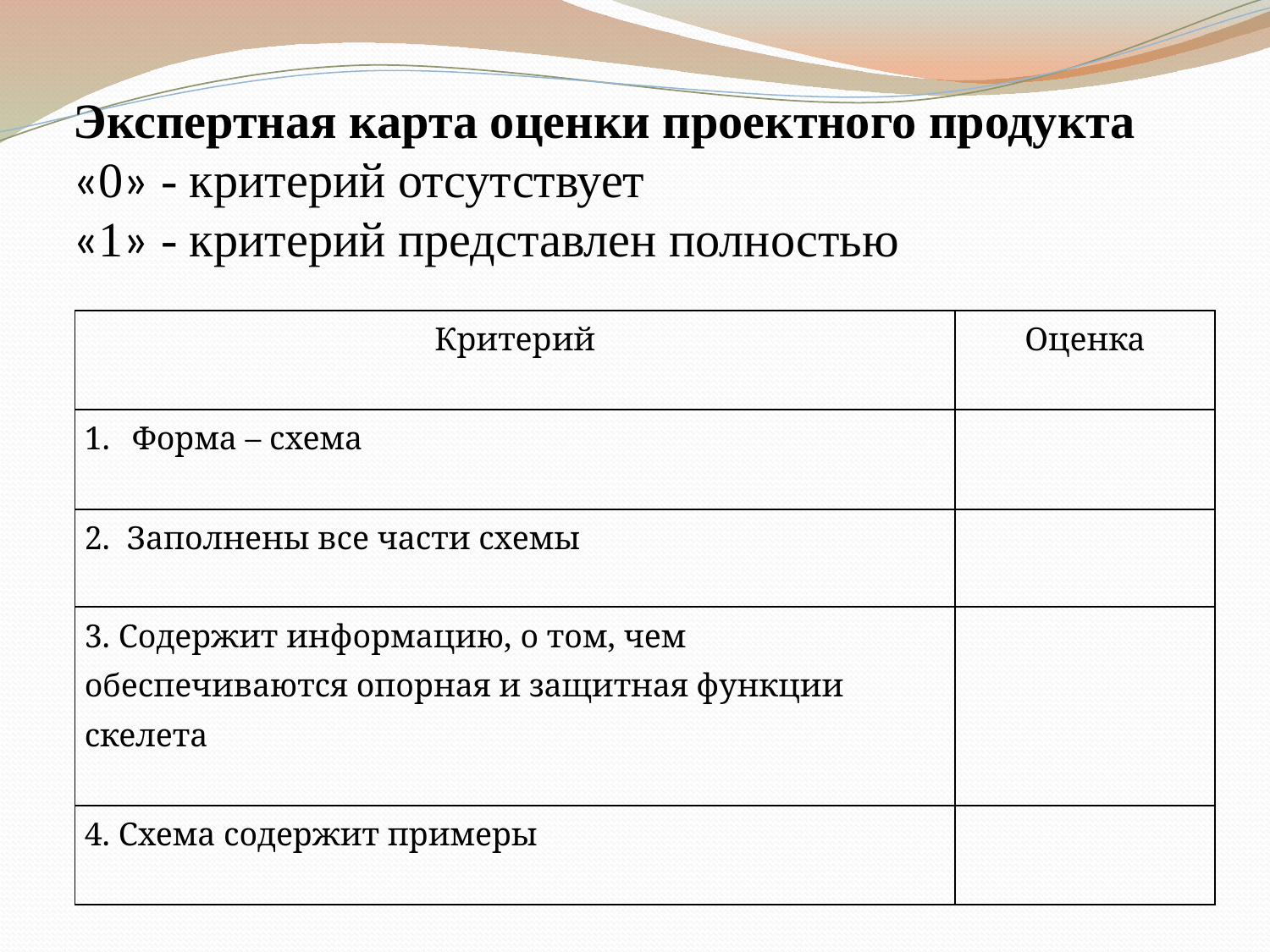

Экспертная карта оценки проектного продукта
«0» - критерий отсутствует
«1» - критерий представлен полностью
#
| Критерий | Оценка |
| --- | --- |
| Форма – схема |  |
| 2. Заполнены все части схемы |  |
| 3. Содержит информацию, о том, чем обеспечиваются опорная и защитная функции скелета |  |
| 4. Схема содержит примеры |  |